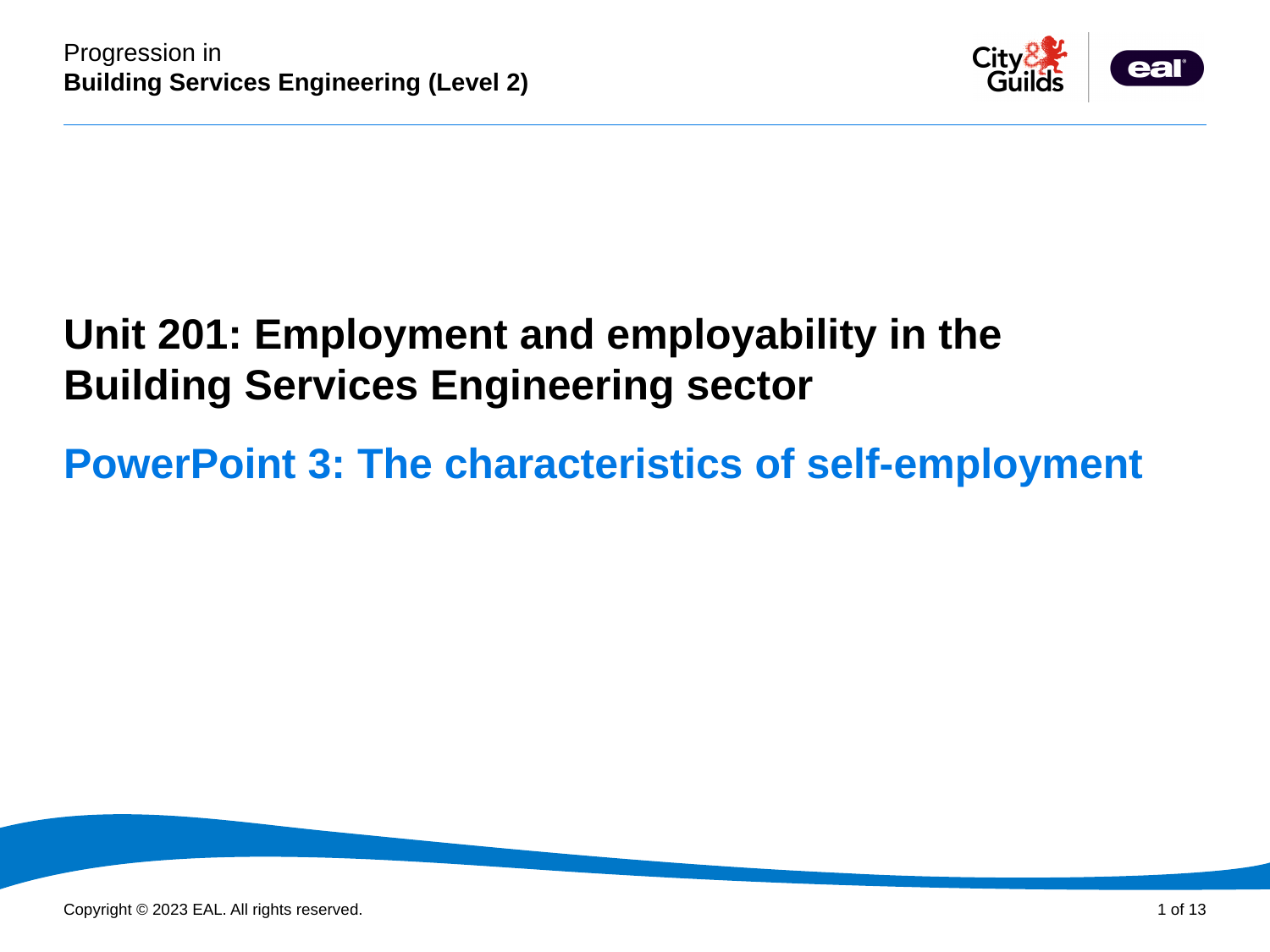

PowerPoint presentation
Unit 201: Employment and employability in the Building Services Engineering sector
# PowerPoint 3: The characteristics of self-employment